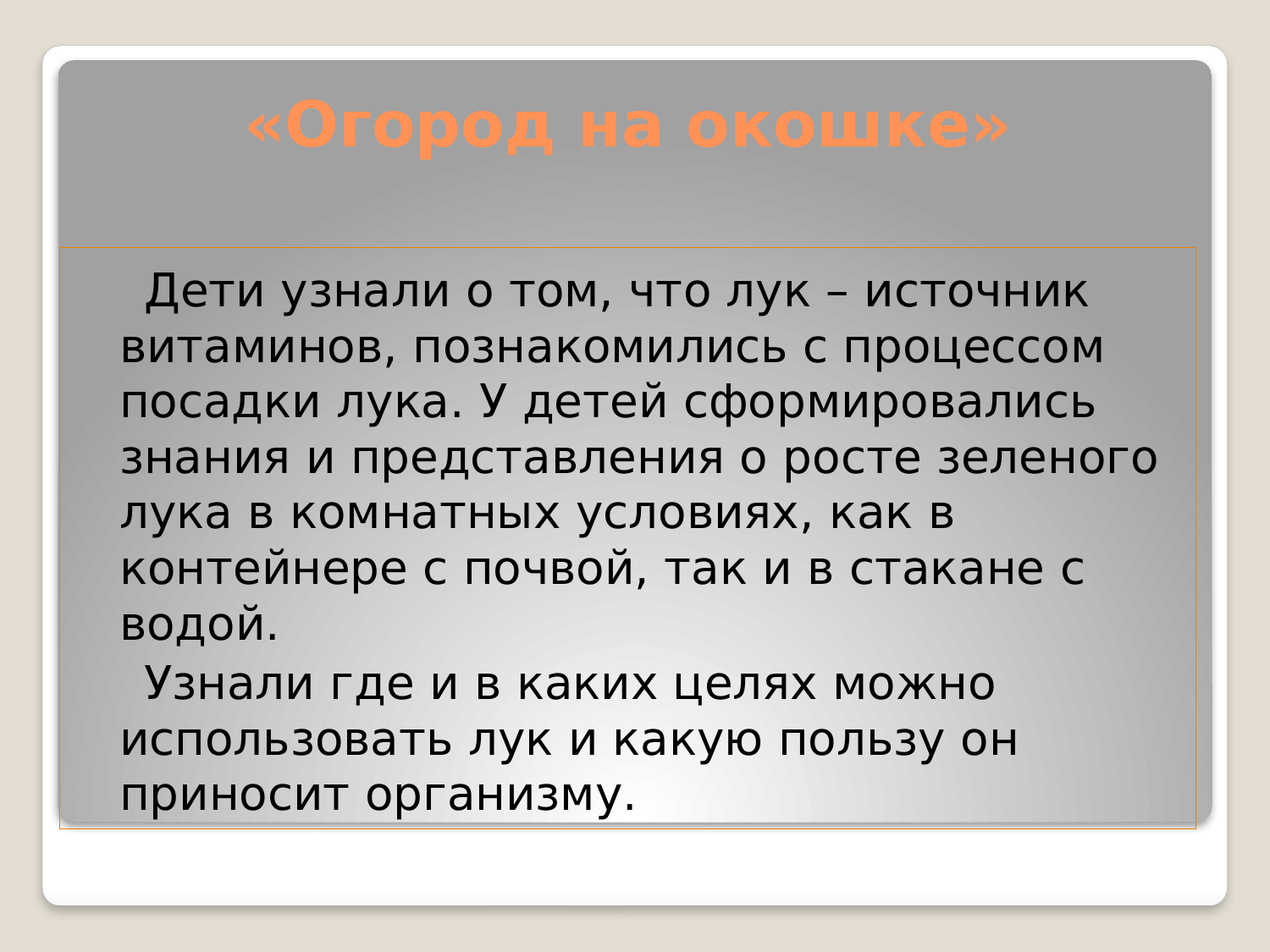

# «Огород на окошке»
    Дети узнали о том, что лук – источник витаминов, познакомились с процессом посадки лука. У детей сформировались знания и представления о росте зеленого лука в комнатных условиях, как в контейнере с почвой, так и в стакане с водой.
    Узнали где и в каких целях можно использовать лук и какую пользу он приносит организму.